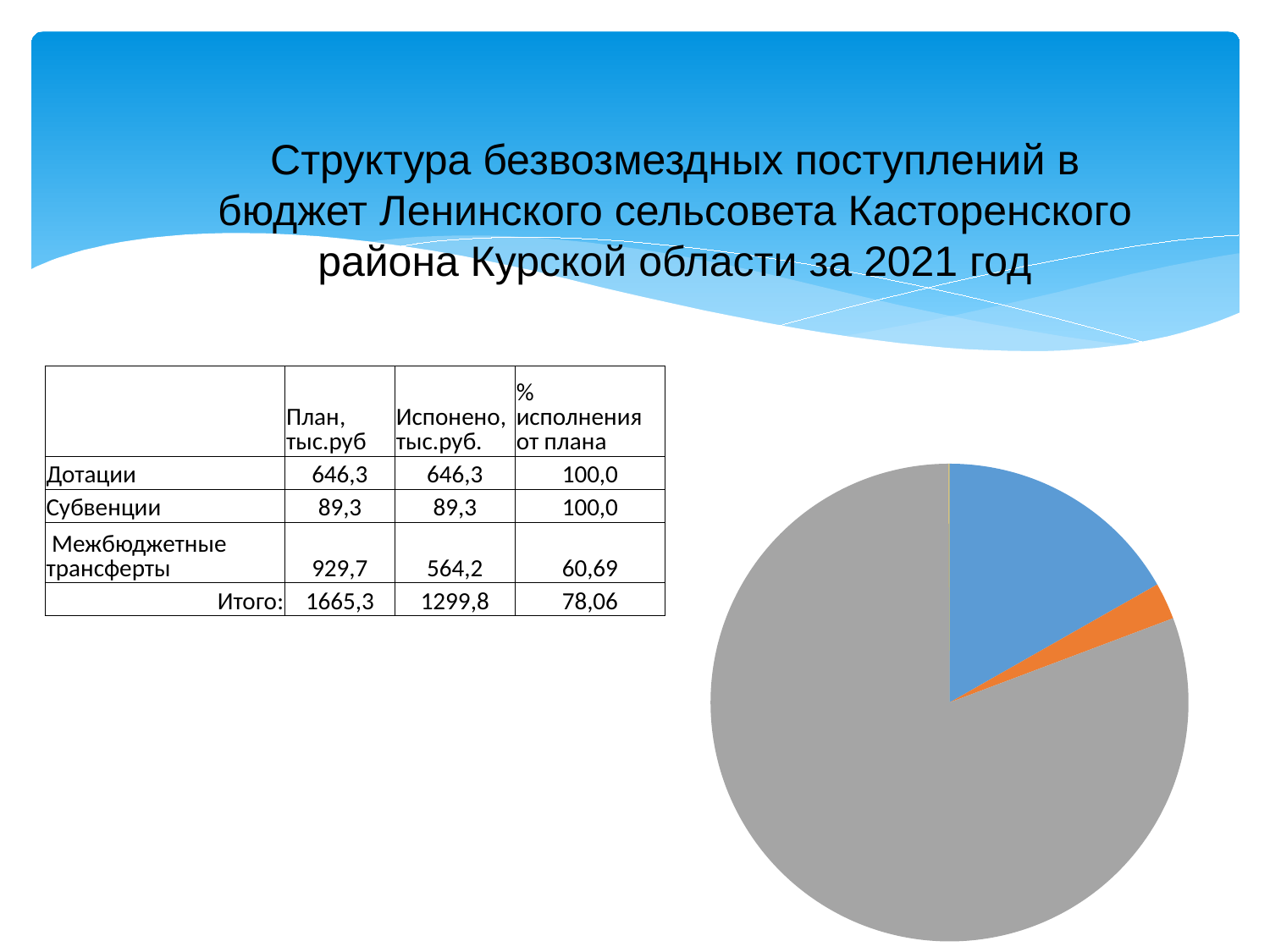

Структура безвозмездных поступлений в бюджет Ленинского сельсовета Касторенского района Курской области за 2021 год

### Chart

| Category |  |
|---|---|
| Дотации | 9216.299999999997 |
| Субвенции | 1368.4 |
| Иные межбюджетные трансферты | 44338.8 |
| Пожертвования | 27.9 |
| Возврат целевых остатков межбюджетных трансфертов прошлых лет | -0.4 |
|  | План, тыс.руб | Испонено, тыс.руб. | % исполнения от плана |
| --- | --- | --- | --- |
| Дотации | 646,3 | 646,3 | 100,0 |
| Субвенции | 89,3 | 89,3 | 100,0 |
| Межбюджетные трансферты | 929,7 | 564,2 | 60,69 |
| Итого: | 1665,3 | 1299,8 | 78,06 |